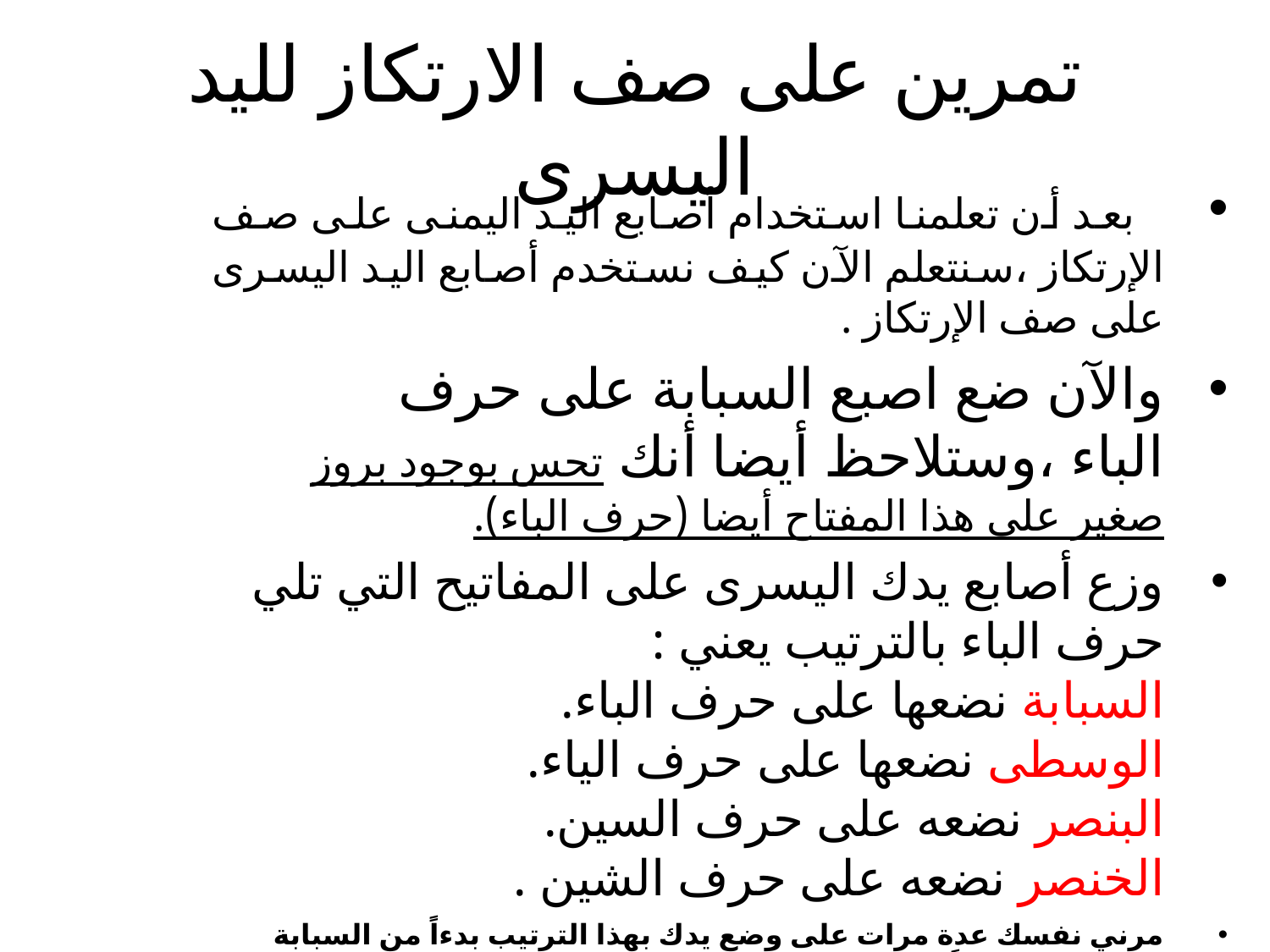

# تمرين على صف الارتكاز لليد اليسرى
  بعد أن تعلمنا استخدام أصابع اليد اليمنى على صف الإرتكاز ،سنتعلم الآن كيف نستخدم أصابع اليد اليسرى على صف الإرتكاز .
والآن ضع اصبع السبابة على حرف الباء ،وستلاحظ أيضا أنك تحس بوجود بروز صغير على هذا المفتاح أيضا (حرف الباء).
وزع أصابع يدك اليسرى على المفاتيح التي تلي حرف الباء بالترتيب يعني :
السبابة نضعها على حرف الباء.
الوسطى نضعها على حرف الياء.
البنصر نضعه على حرف السين.
الخنصر نضعه على حرف الشين .
مرني نفسك عدة مرات على وضع يدك بهذا الترتيب بدءاً من السبابة اليسرى وانتهاءاً بالخنصر من اليد اليسرى .